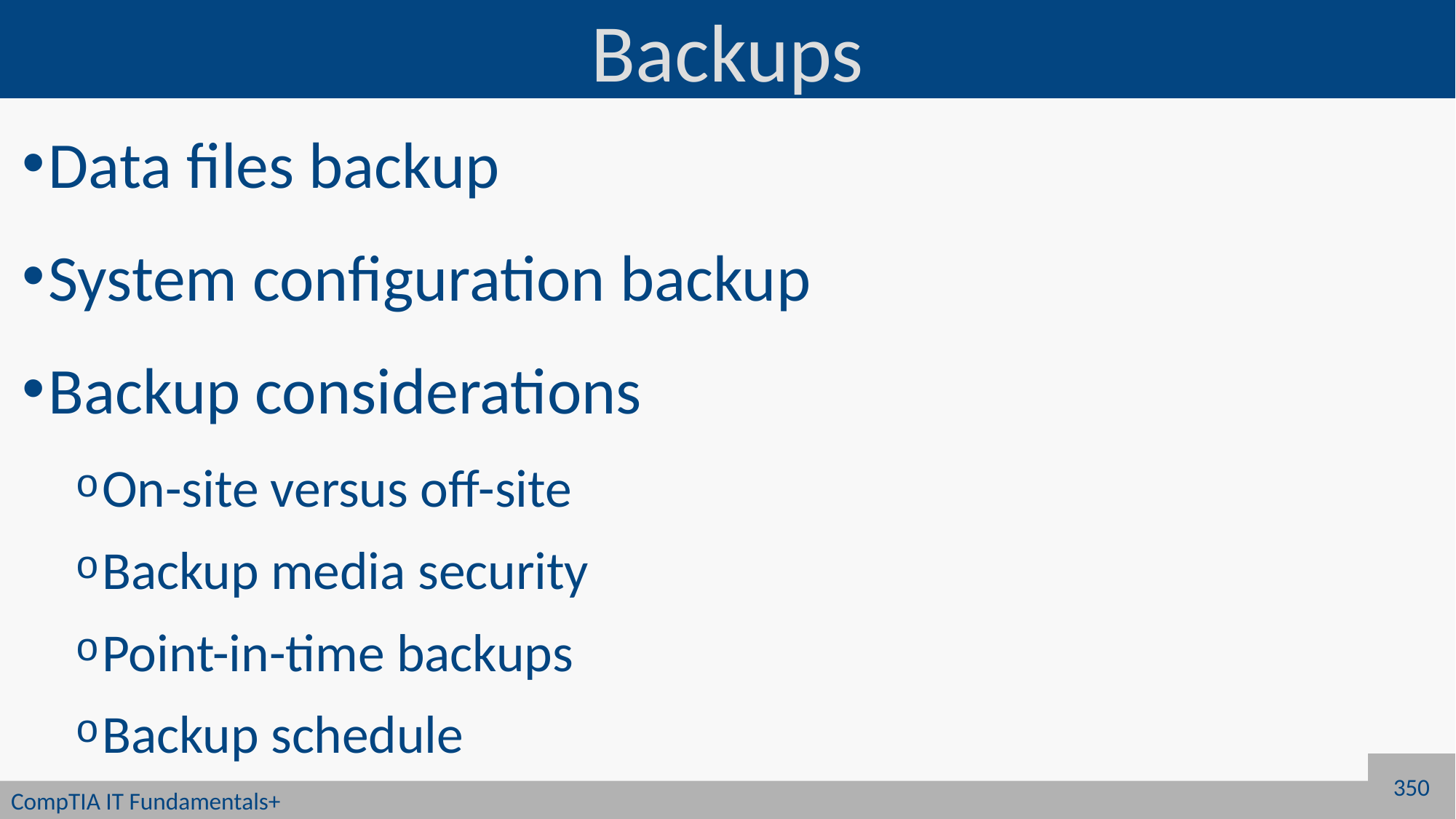

# Backups
Data files backup
System configuration backup
Backup considerations
On-site versus off-site
Backup media security
Point-in-time backups
Backup schedule
350
CompTIA IT Fundamentals+